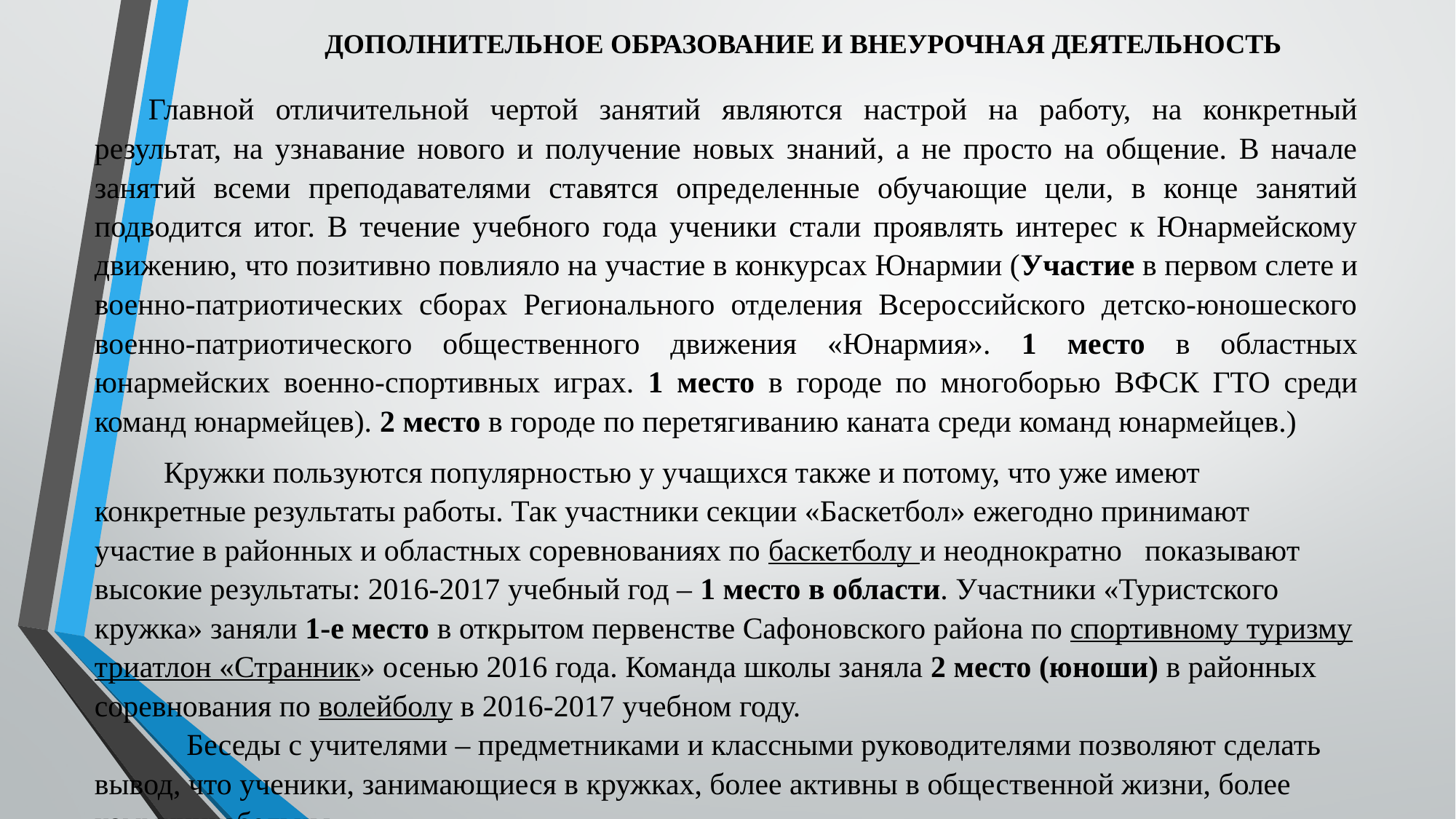

Дополнительное образование и внеурочная деятельность
Главной отличительной чертой занятий являются настрой на работу, на конкретный результат, на узнавание нового и получение новых знаний, а не просто на общение. В начале занятий всеми преподавателями ставятся определенные обучающие цели, в конце занятий подводится итог. В течение учебного года ученики стали проявлять интерес к Юнармейскому движению, что позитивно повлияло на участие в конкурсах Юнармии (Участие в первом слете и военно-патриотических сборах Регионального отделения Всероссийского детско-юношеского военно-патриотического общественного движения «Юнармия». 1 место в областных юнармейских военно-спортивных играх. 1 место в городе по многоборью ВФСК ГТО среди команд юнармейцев). 2 место в городе по перетягиванию каната среди команд юнармейцев.)
  Кружки пользуются популярностью у учащихся также и потому, что уже имеют конкретные результаты работы. Так участники секции «Баскетбол» ежегодно принимают участие в районных и областных соревнованиях по баскетболу и неоднократно   показывают высокие результаты: 2016-2017 учебный год – 1 место в области. Участники «Туристского кружка» заняли 1-е место в открытом первенстве Сафоновского района по спортивному туризму триатлон «Странник» осенью 2016 года. Команда школы заняла 2 место (юноши) в районных соревнования по волейболу в 2016-2017 учебном году.
     Беседы с учителями – предметниками и классными руководителями позволяют сделать вывод, что ученики, занимающиеся в кружках, более активны в общественной жизни, более коммуникабельны.
Педагогом-психологом было проведено анкетирование обучающихся.